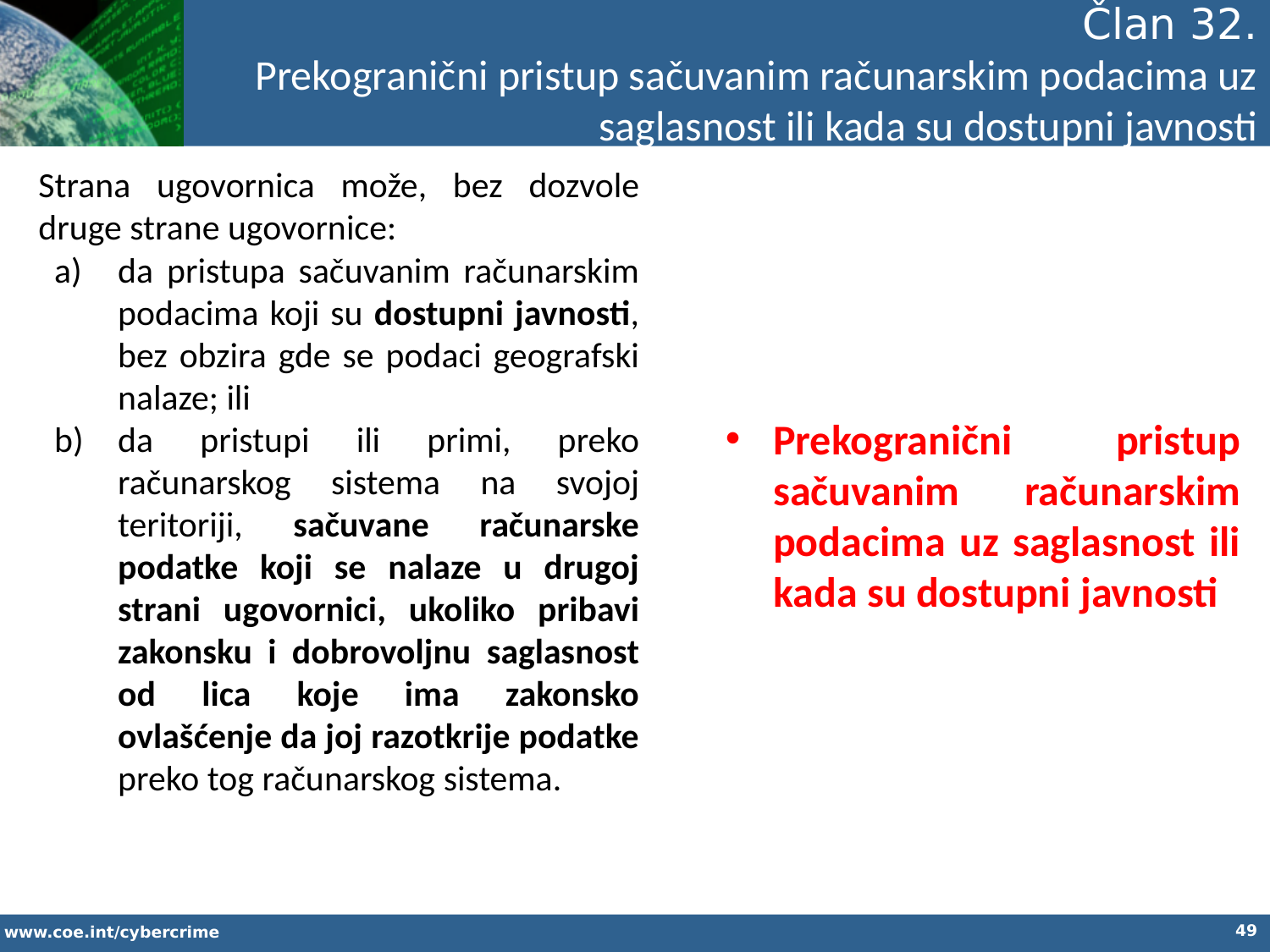

Član 32.
Prekogranični pristup sačuvanim računarskim podacima uz saglasnost ili kada su dostupni javnosti
Strana ugovornica može, bez dozvole druge strane ugovornice:
da pristupa sačuvanim računarskim podacima koji su dostupni javnosti, bez obzira gde se podaci geografski nalaze; ili
da pristupi ili primi, preko računarskog sistema na svojoj teritoriji, sačuvane računarske podatke koji se nalaze u drugoj strani ugovornici, ukoliko pribavi zakonsku i dobrovoljnu saglasnost od lica koje ima zakonsko ovlašćenje da joj razotkrije podatke preko tog računarskog sistema.
Prekogranični pristup sačuvanim računarskim podacima uz saglasnost ili kada su dostupni javnosti
49